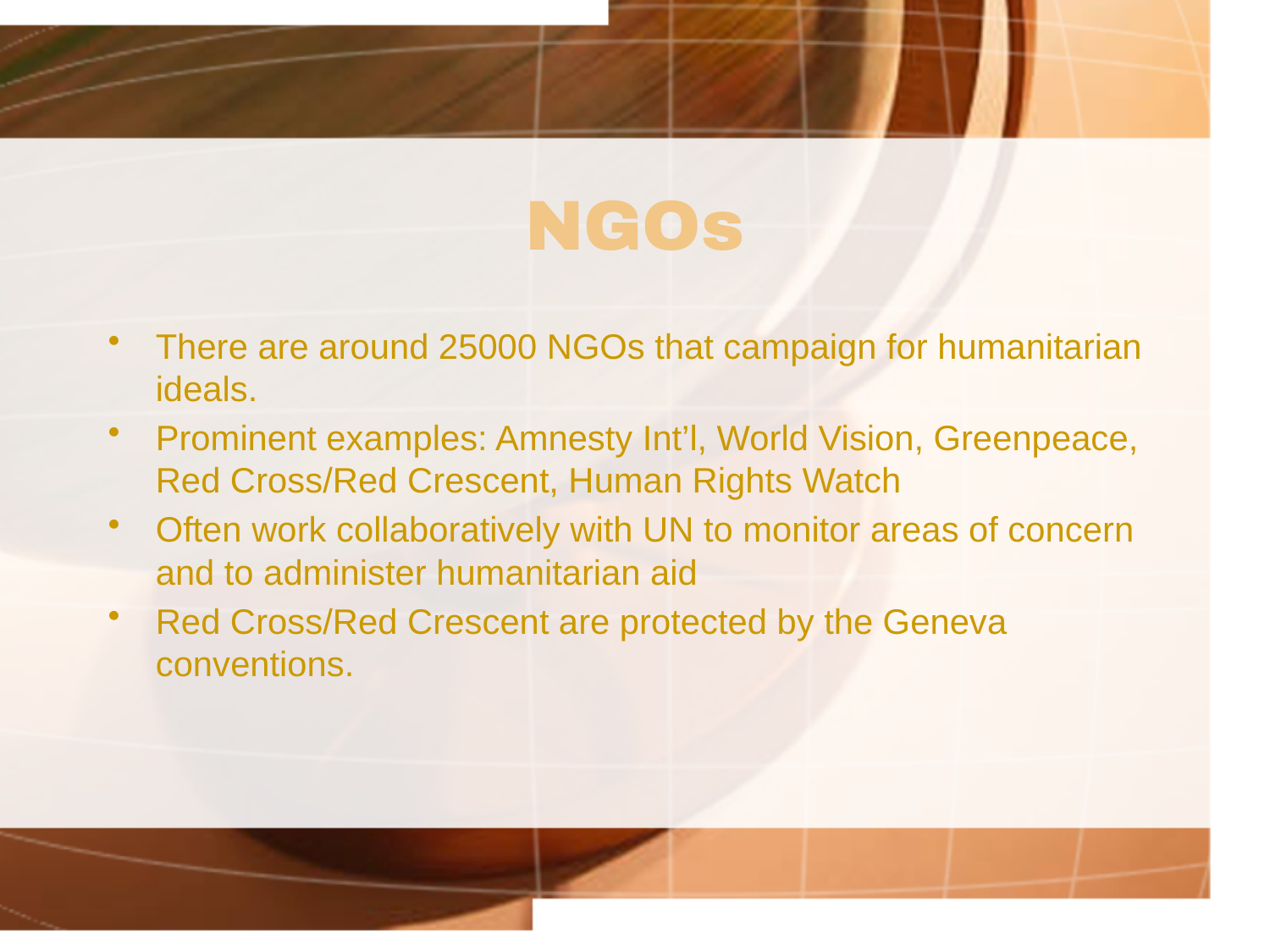

# NGOs
There are around 25000 NGOs that campaign for humanitarian ideals.
Prominent examples: Amnesty Int’l, World Vision, Greenpeace, Red Cross/Red Crescent, Human Rights Watch
Often work collaboratively with UN to monitor areas of concern and to administer humanitarian aid
Red Cross/Red Crescent are protected by the Geneva conventions.